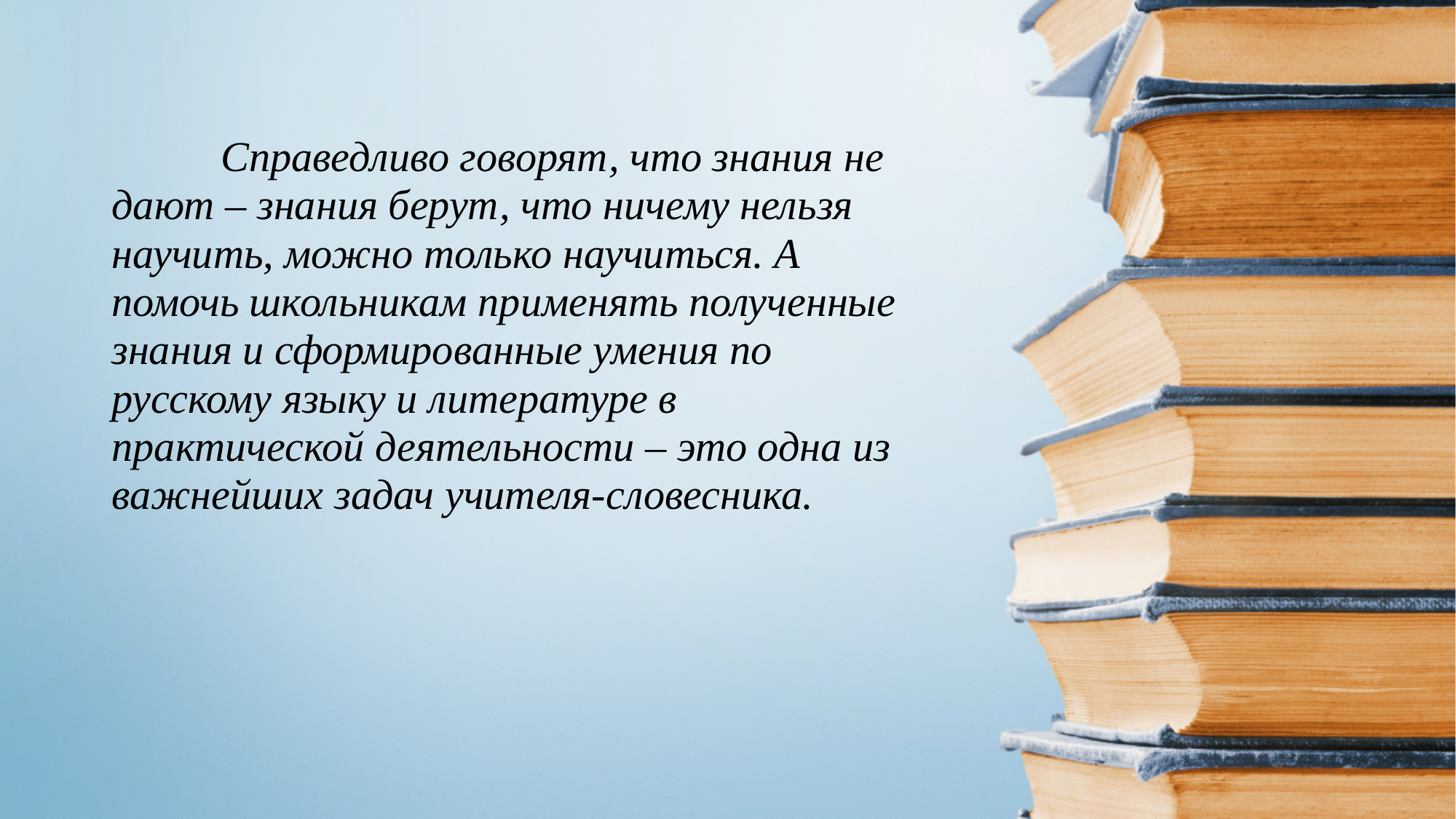

Справедливо говорят, что знания не дают – знания берут, что ничему нельзя научить, можно только научиться. А помочь школьникам применять полученные знания и сформированные умения по русскому языку и литературе в практической деятельности – это одна из важнейших задач учителя-словесника.

#